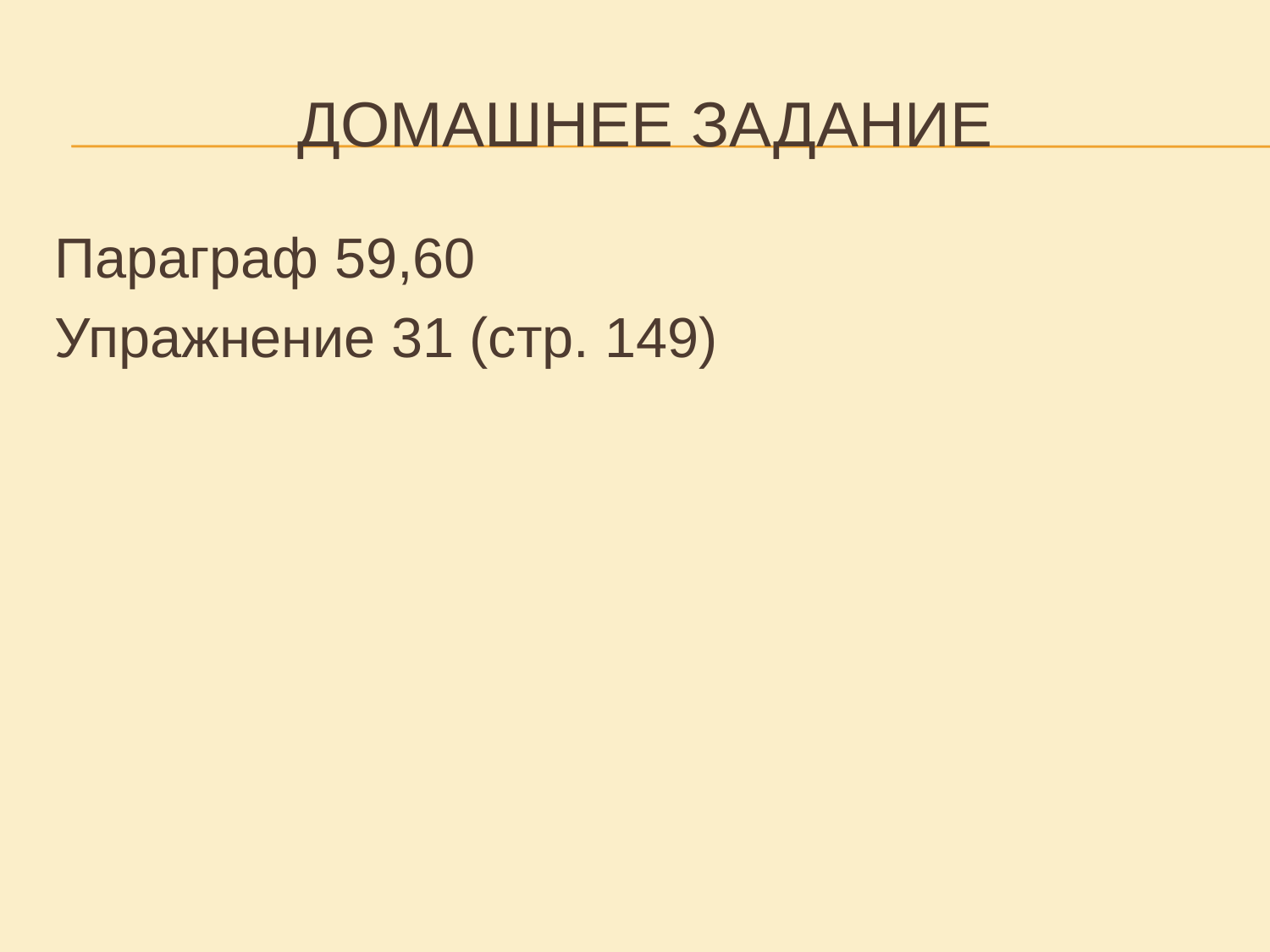

# Домашнее задание
Параграф 59,60
Упражнение 31 (стр. 149)